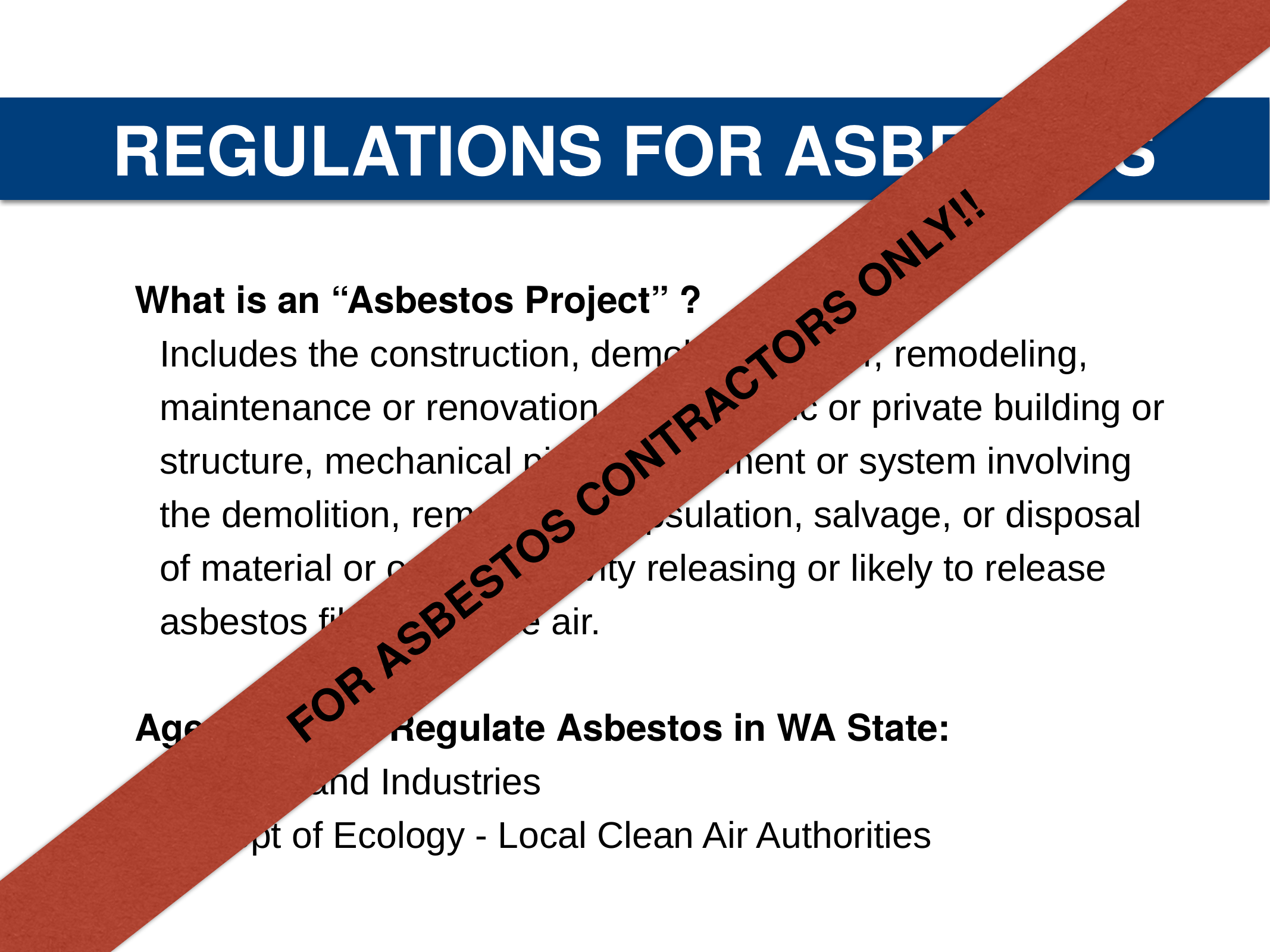

REGULATIONS FOR ASBESTOS
What is an “Asbestos Project” ?
Includes the construction, demolition, repair, remodeling, maintenance or renovation of any public or private building or structure, mechanical piping equipment or system involving the demolition, removal, encapsulation, salvage, or disposal of material or outdoor activity releasing or likely to release asbestos fibers into the air.

Agencies that Regulate Asbestos in WA State:
Labor and Industries
Dept of Ecology - Local Clean Air Authorities
FOR ASBESTOS CONTRACTORS ONLY!!